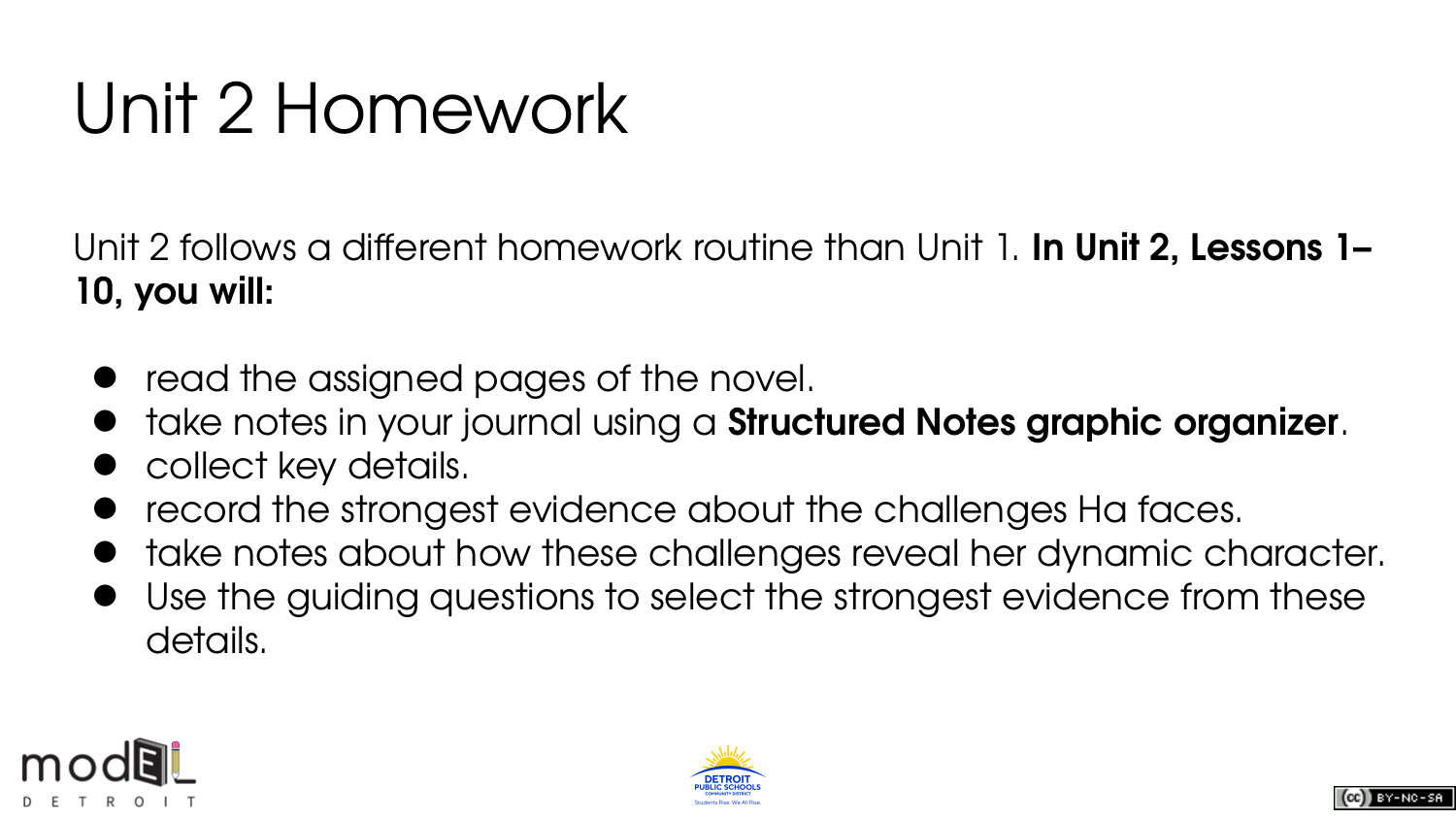

# Unit 2 Homework
Unit 2 follows a different homework routine than Unit 1. In Unit 2, Lessons 1–10, you will:

read the assigned pages of the novel.
take notes in your journal using a Structured Notes graphic organizer.
collect key details.
record the strongest evidence about the challenges Ha faces.
take notes about how these challenges reveal her dynamic character.
Use the guiding questions to select the strongest evidence from these details.